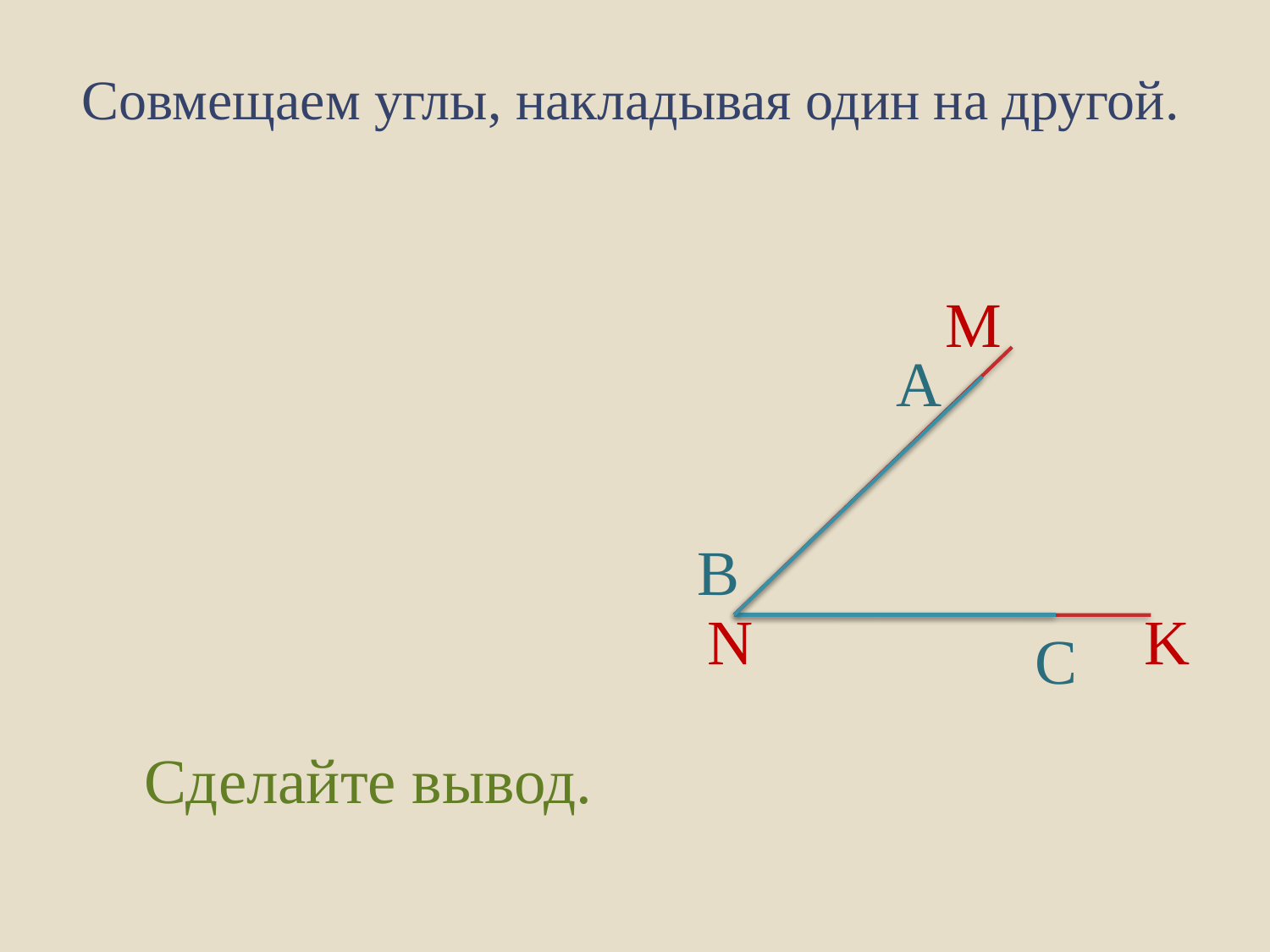

Совмещаем углы, накладывая один на другой.
M
N
K
А
B
C
Сделайте вывод.